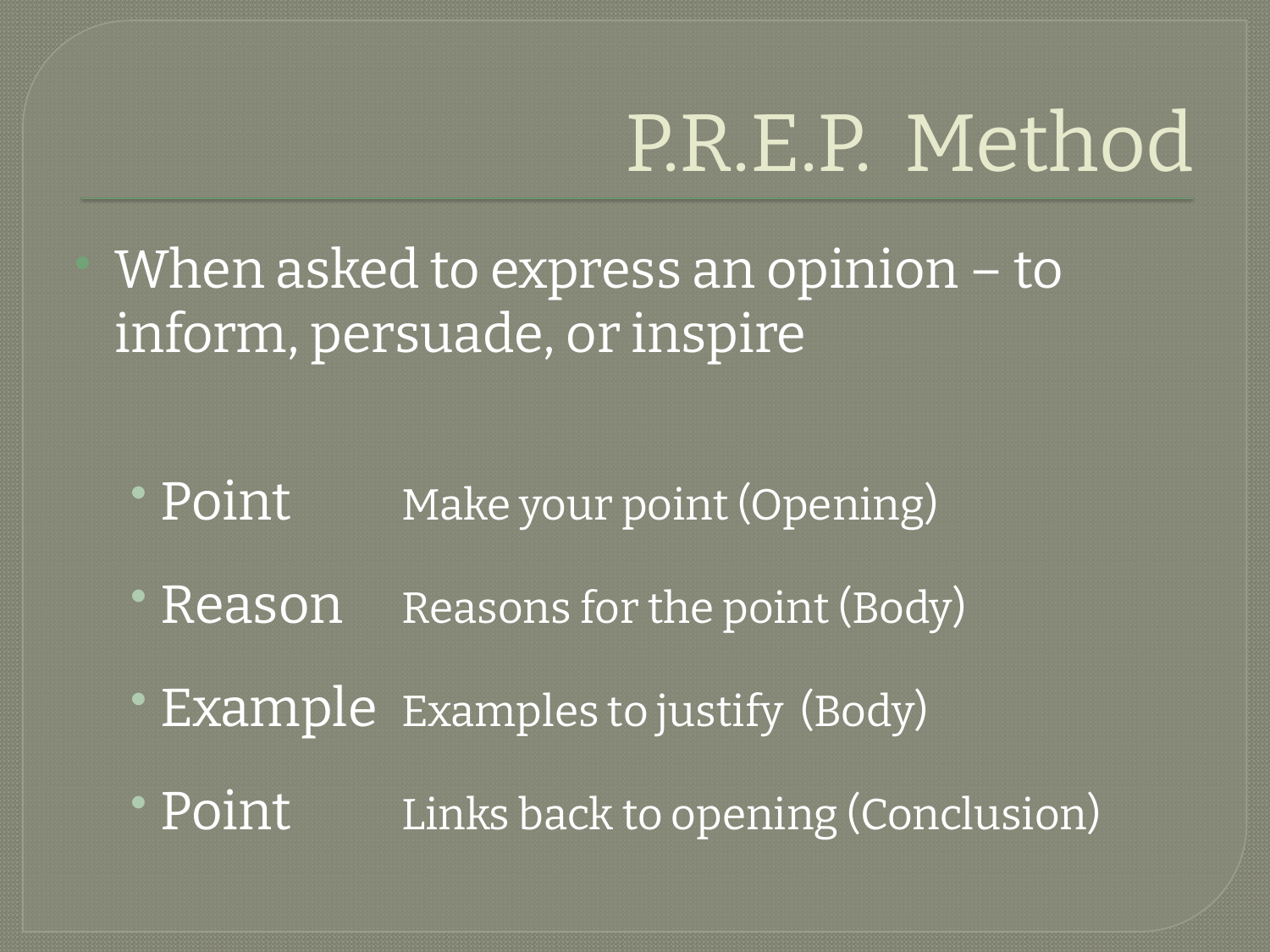

# P.R.E.P.  Method
When asked to express an opinion – to inform, persuade, or inspire

Point		Make your point (Opening)
Reason	Reasons for the point (Body)
Example	Examples to justify  (Body)
Point		Links back to opening (Conclusion)